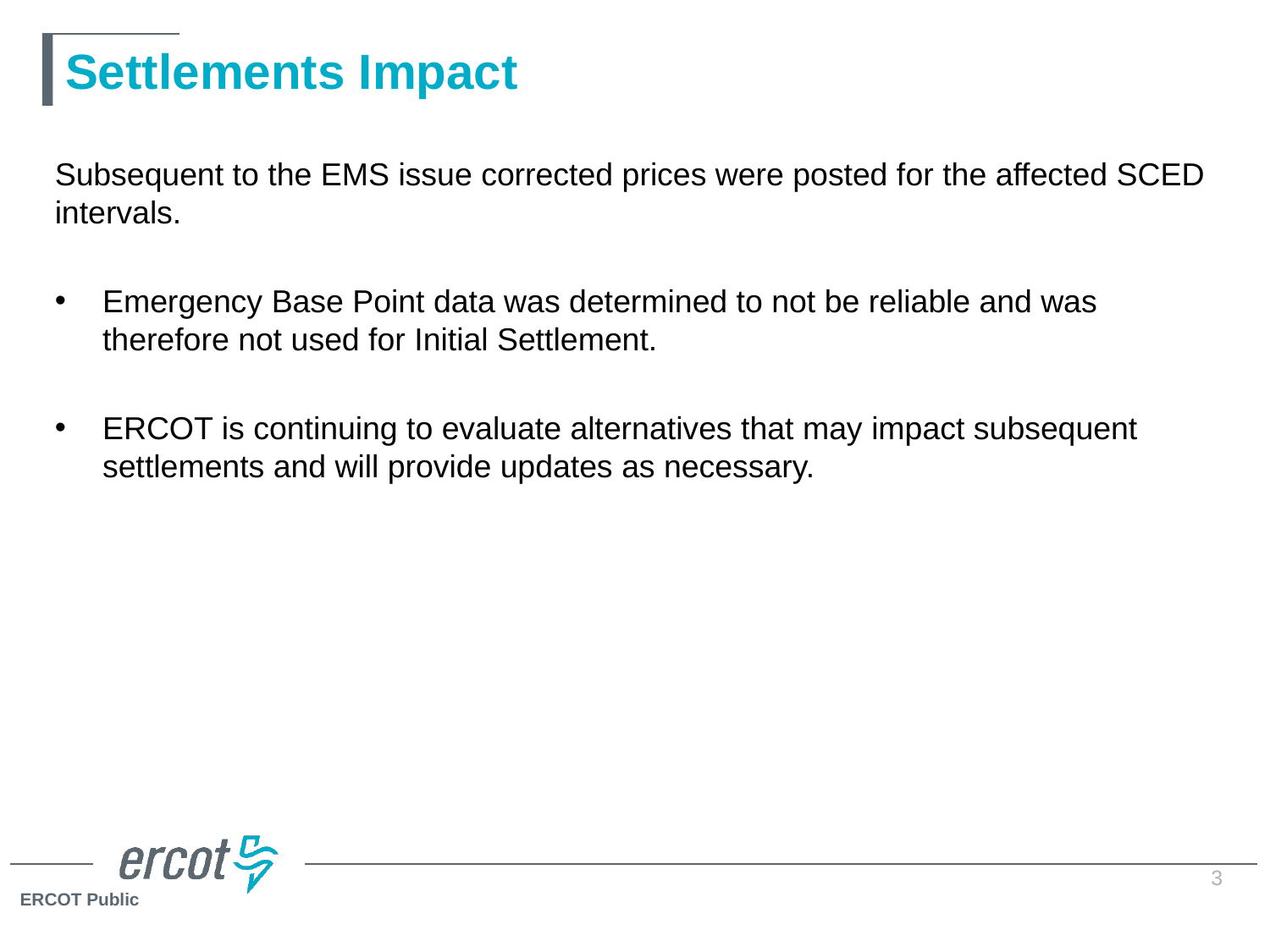

# Settlements Impact
Subsequent to the EMS issue corrected prices were posted for the affected SCED intervals.

Emergency Base Point data was determined to not be reliable and was therefore not used for Initial Settlement.

ERCOT is continuing to evaluate alternatives that may impact subsequent settlements and will provide updates as necessary.

3